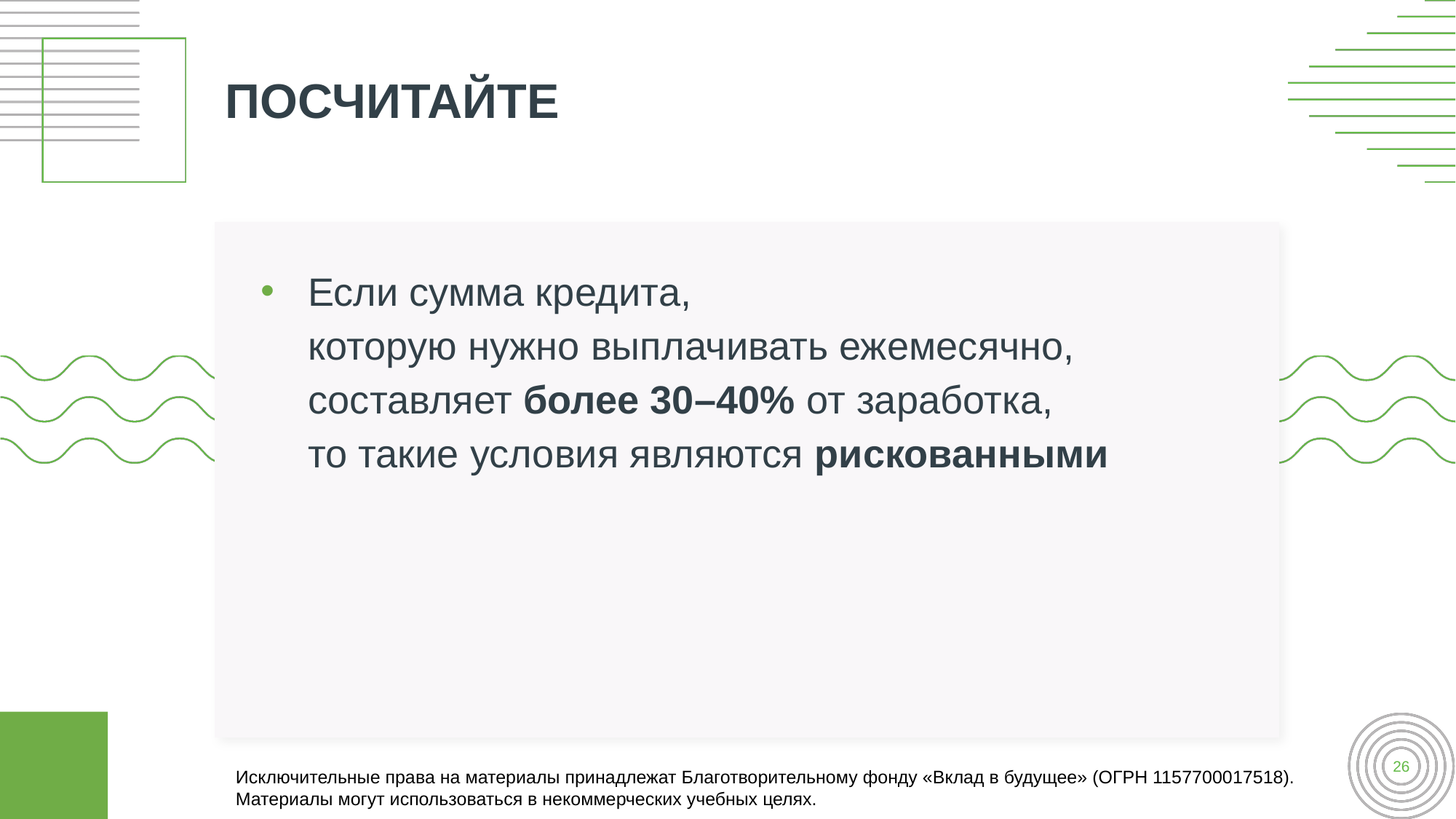

# ПОСЧИТАЙТЕ
Если сумма кредита,
которую нужно выплачивать ежемесячно, составляет более 30–40% от заработка,
то такие условия являются рискованными
26
Исключительные права на материалы принадлежат Благотворительному фонду «Вклад в будущее» (ОГРН 1157700017518).
Материалы могут использоваться в некоммерческих учебных целях.